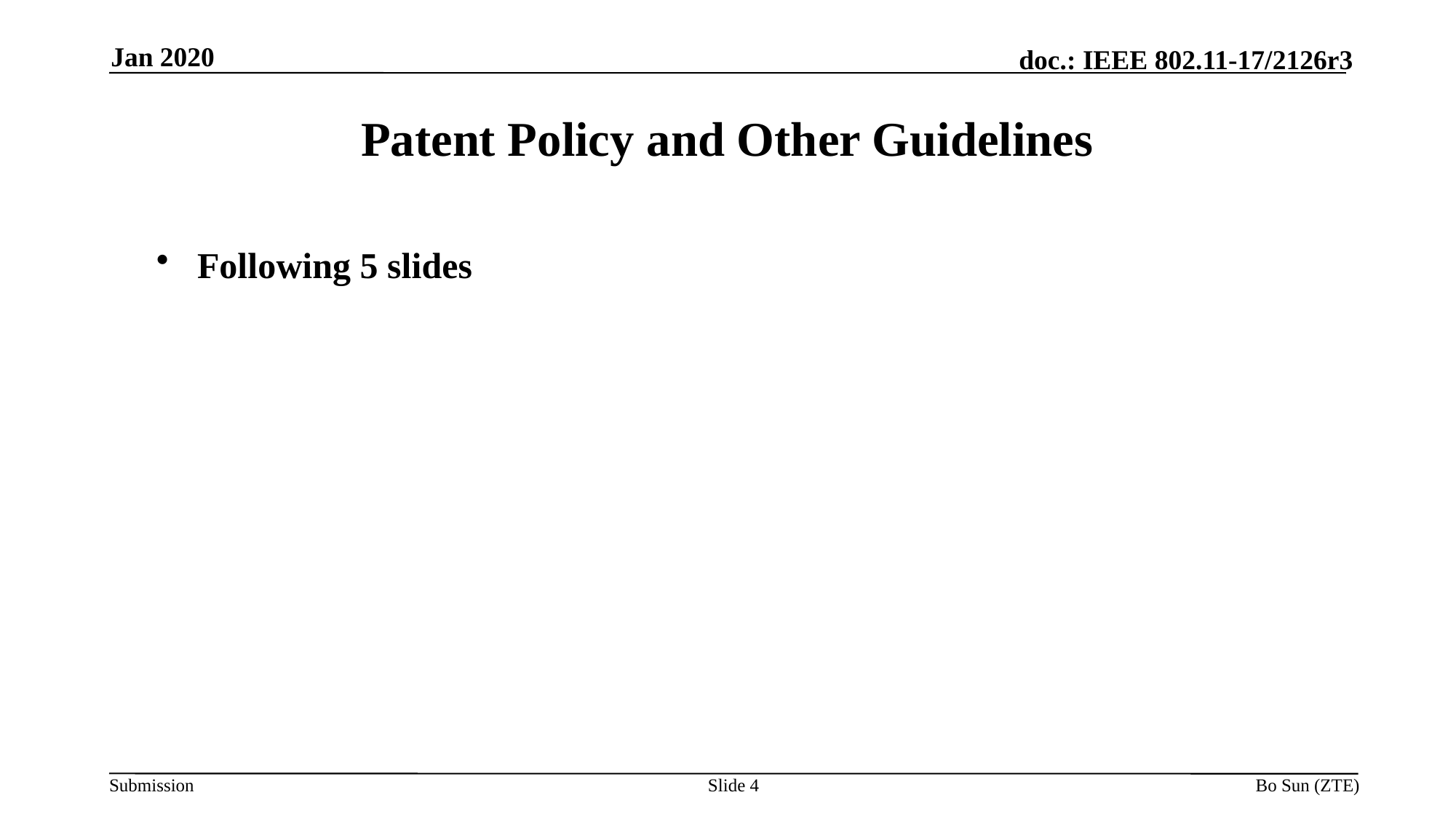

Jan 2020
Patent Policy and Other Guidelines
Following 5 slides

Slide 4
Bo Sun (ZTE)